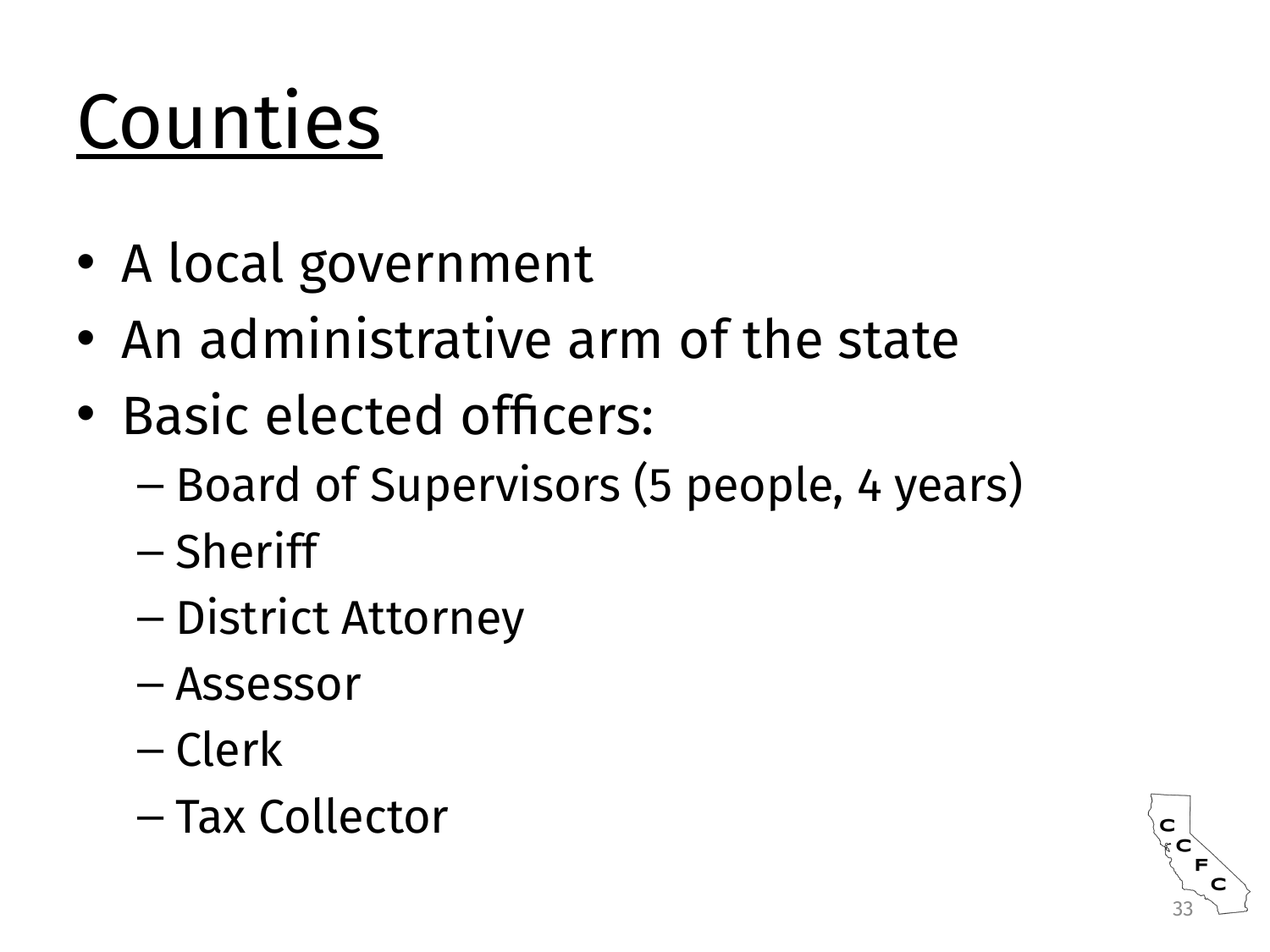

# Counties
A local government
An administrative arm of the state
Basic elected officers:
Board of Supervisors (5 people, 4 years)
Sheriff
District Attorney
Assessor
Clerk
Tax Collector
33